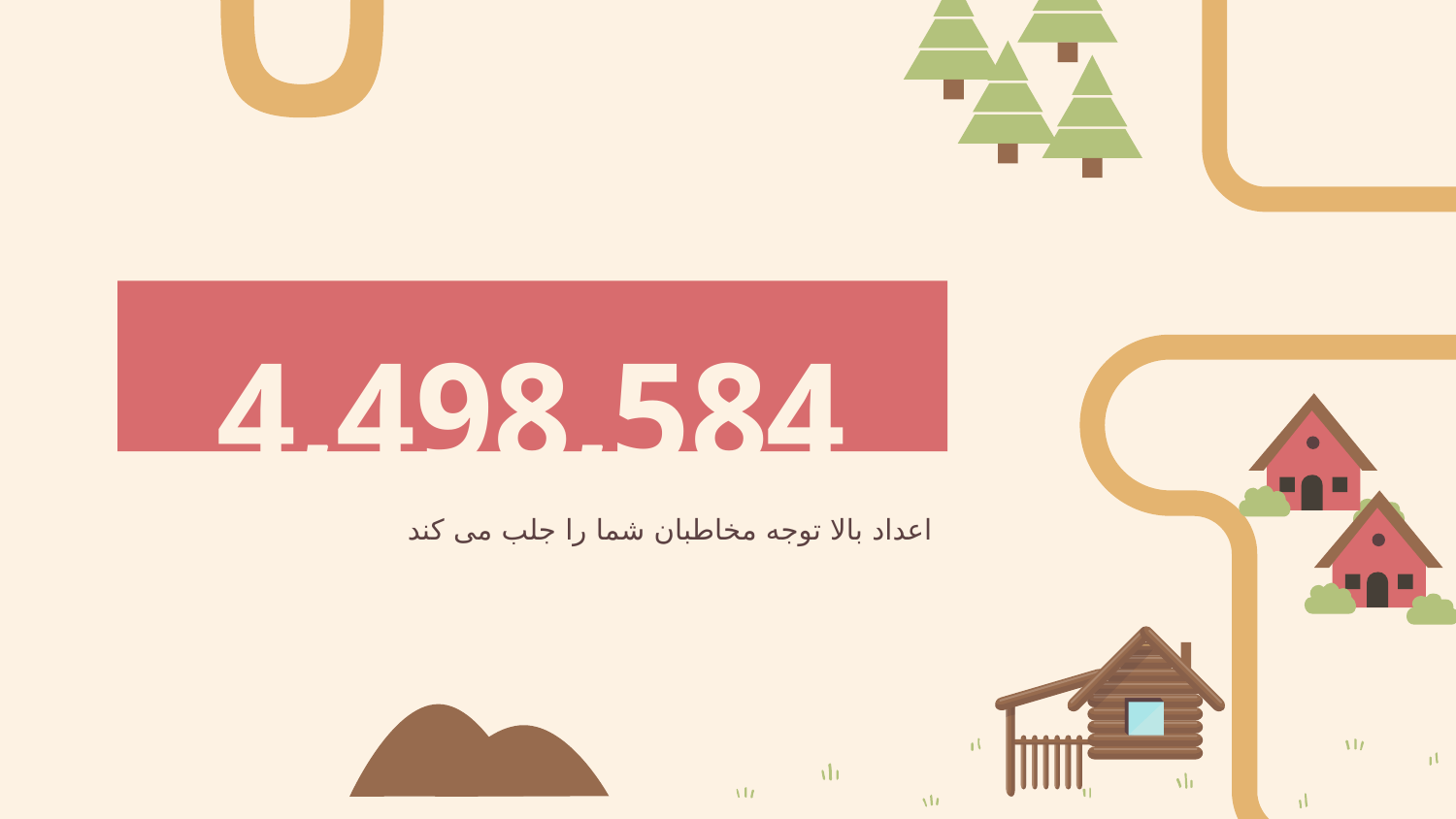

# 4,498,584

اعداد بالا توجه مخاطبان شما را جلب می کند